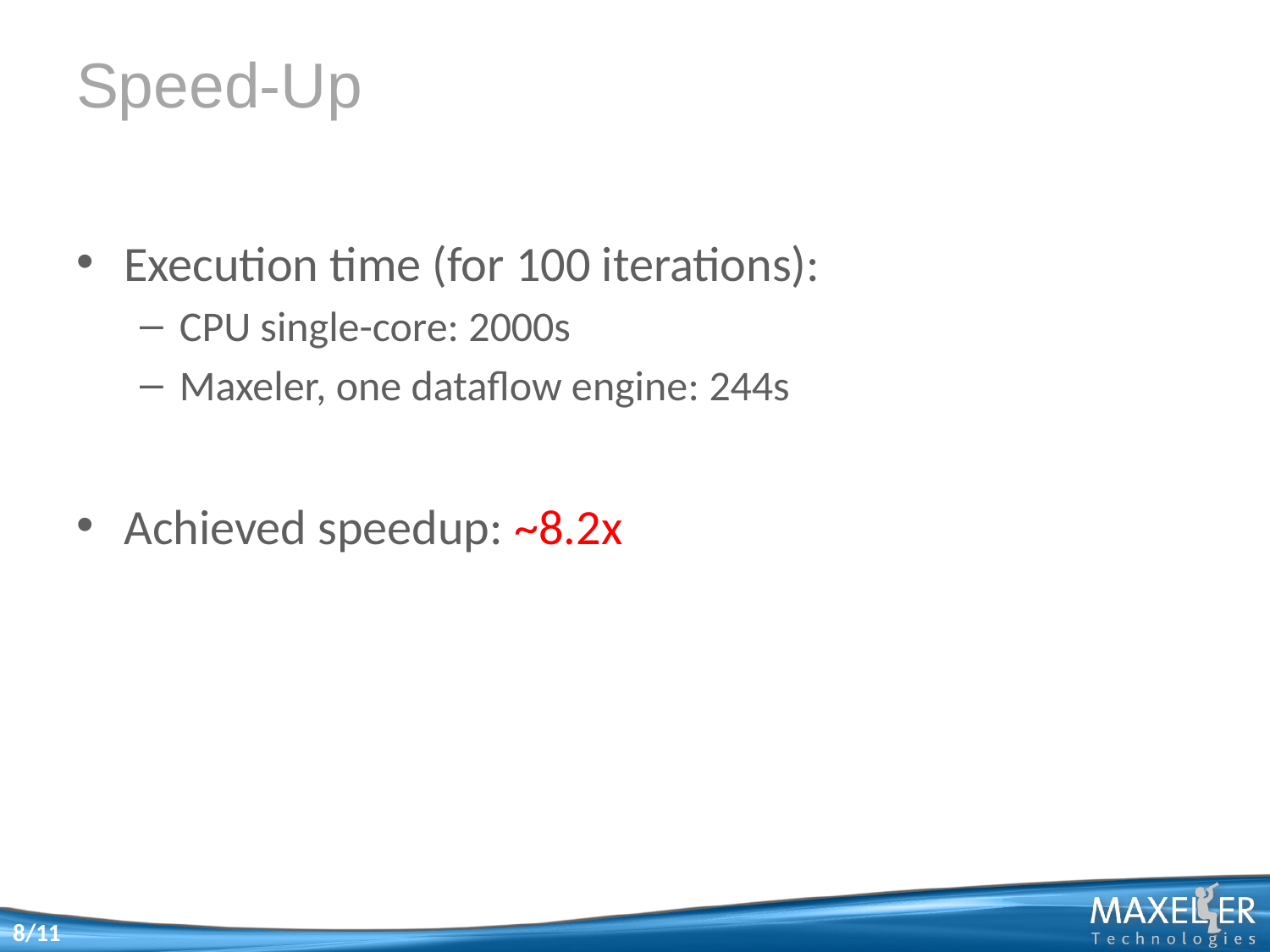

# Speed-Up

Execution time (for 100 iterations):
CPU single-core: 2000s
Maxeler, one dataflow engine: 244ѕ

Achieved speedup: ~8.2х
8/11